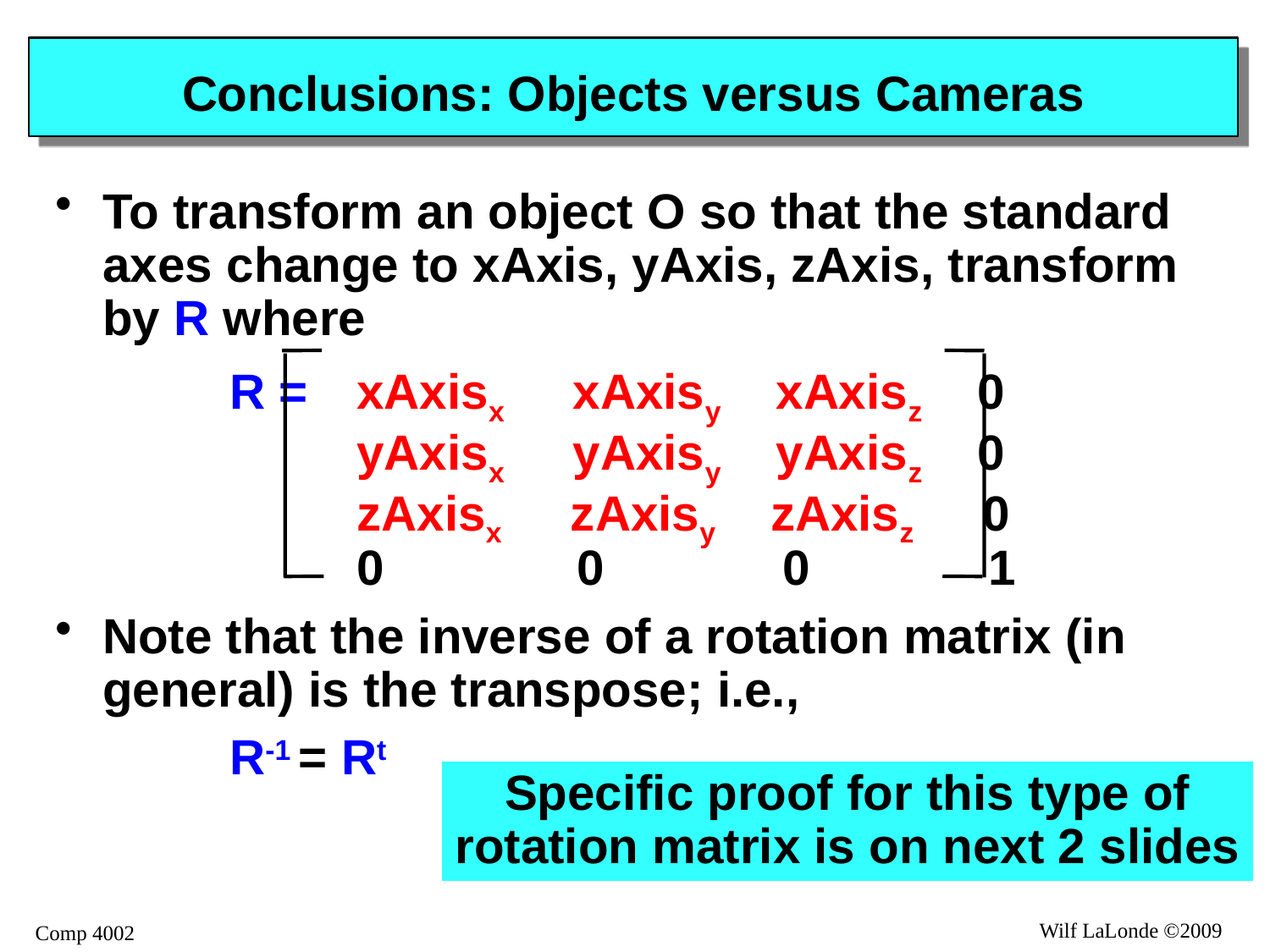

# Conclusions: Objects versus Cameras
To transform an object O so that the standard axes change to xAxis, yAxis, zAxis, transform by R where
		R =	xAxisx     xAxisy    xAxisz    0
		yAxisx     yAxisy    yAxisz    0
		zAxisx     zAxisy    zAxisz     0
		0              0             0             1
Note that the inverse of a rotation matrix (in general) is the transpose; i.e.,
		R-1 = Rt

Specific proof for this type of
rotation matrix is on next 2 slides